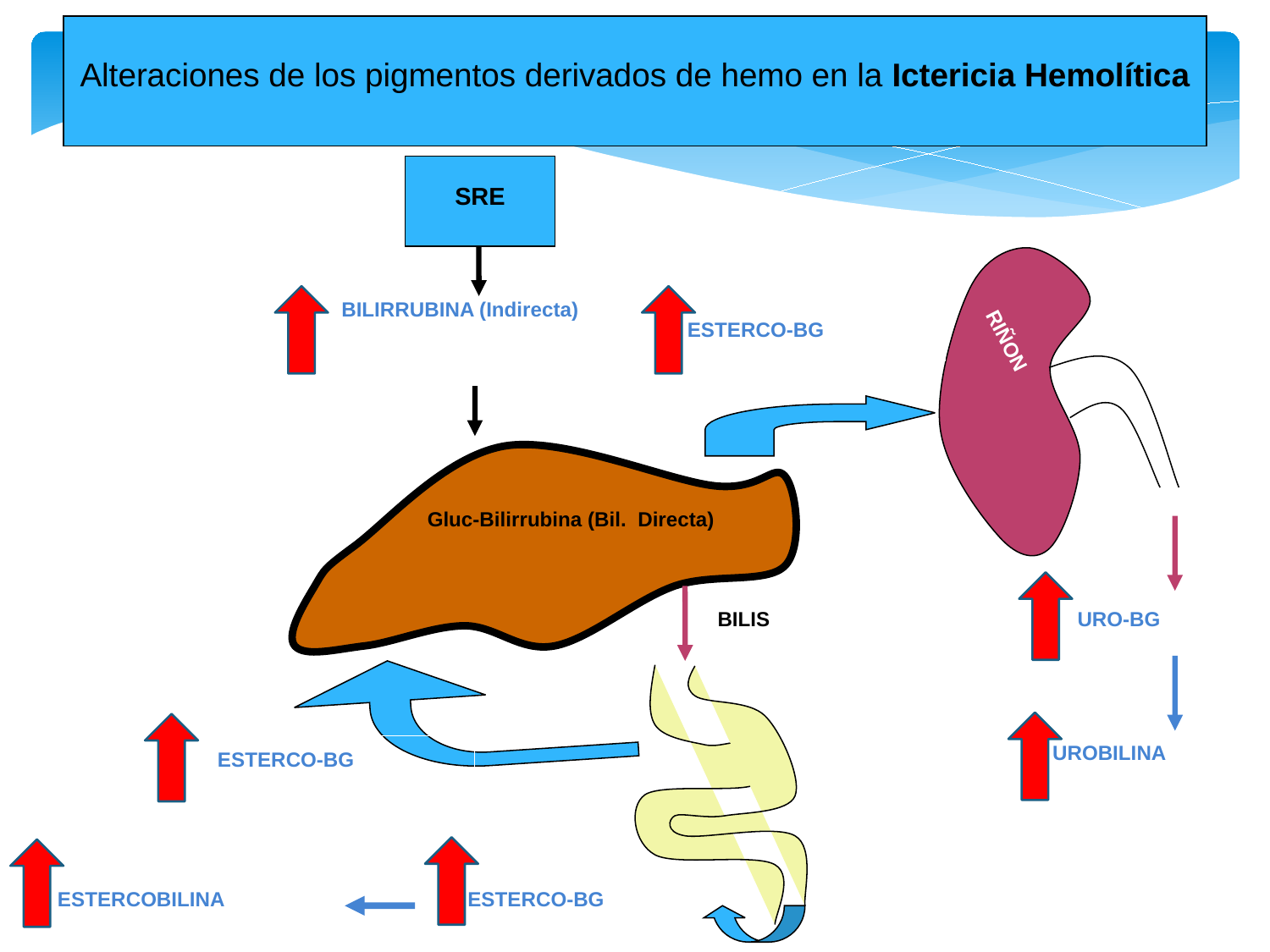

Alteraciones de los pigmentos derivados de hemo en la Ictericia Hemolítica
SRE

BILIRRUBINA (Indirecta)
ESTERCO-BG
RIÑON

Gluc-Bilirrubina (Bil.  Directa)

BILIS
URO-BG

UROBILINA
ESTERCO-BG

ESTERCOBILINA
ESTERCO-BG